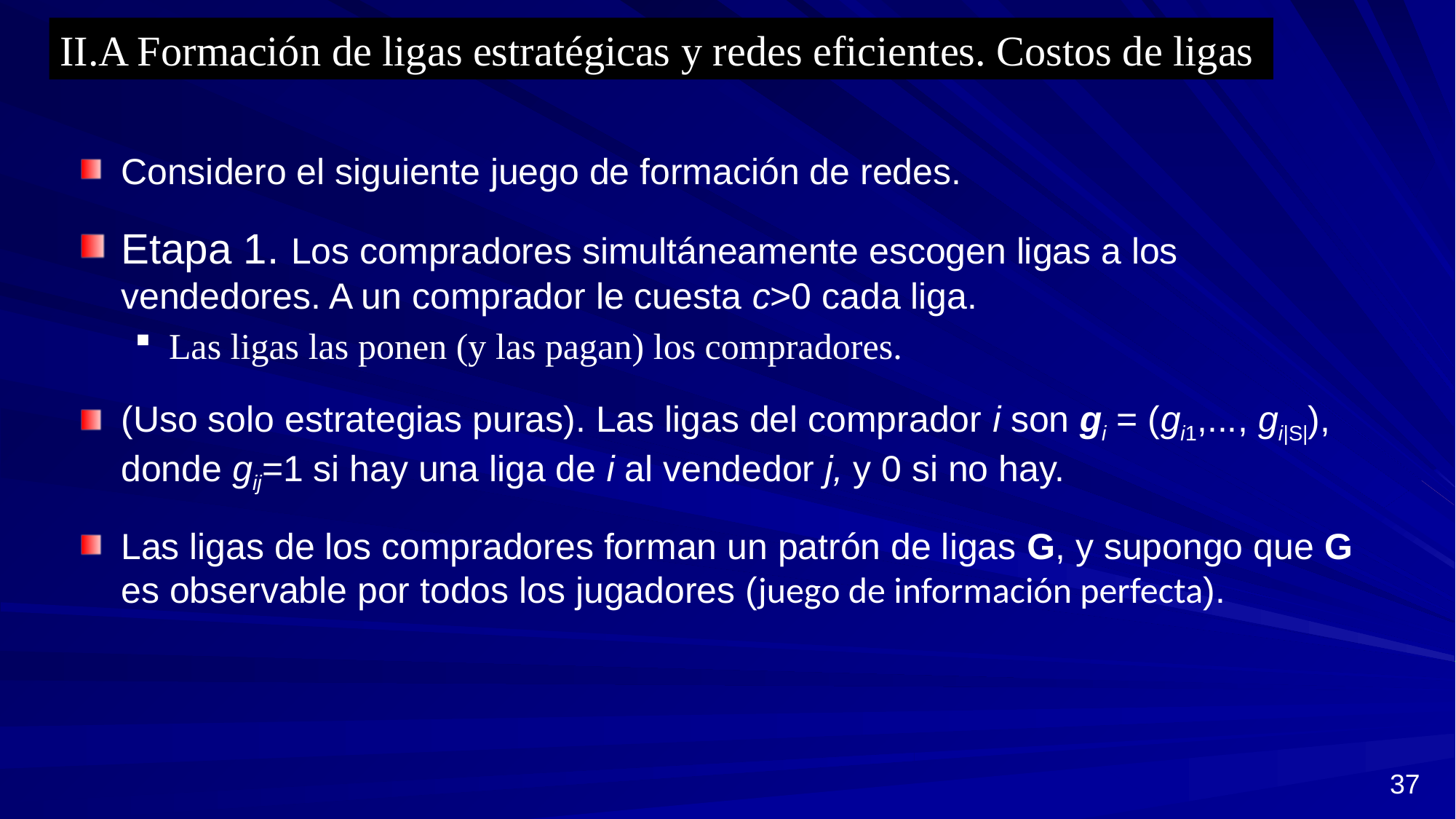

II.A Formación de ligas estratégicas y redes eficientes. Costos de ligas
Considero el siguiente juego de formación de redes.

Etapa 1. Los compradores simultáneamente escogen ligas a los vendedores. A un comprador le cuesta c>0 cada liga.
Las ligas las ponen (y las pagan) los compradores.

(Uso solo estrategias puras). Las ligas del comprador i son gi = (gi1,..., gi|S|), donde gij=1 si hay una liga de i al vendedor j, y 0 si no hay.

Las ligas de los compradores forman un patrón de ligas G, y supongo que G es observable por todos los jugadores (juego de información perfecta).
37